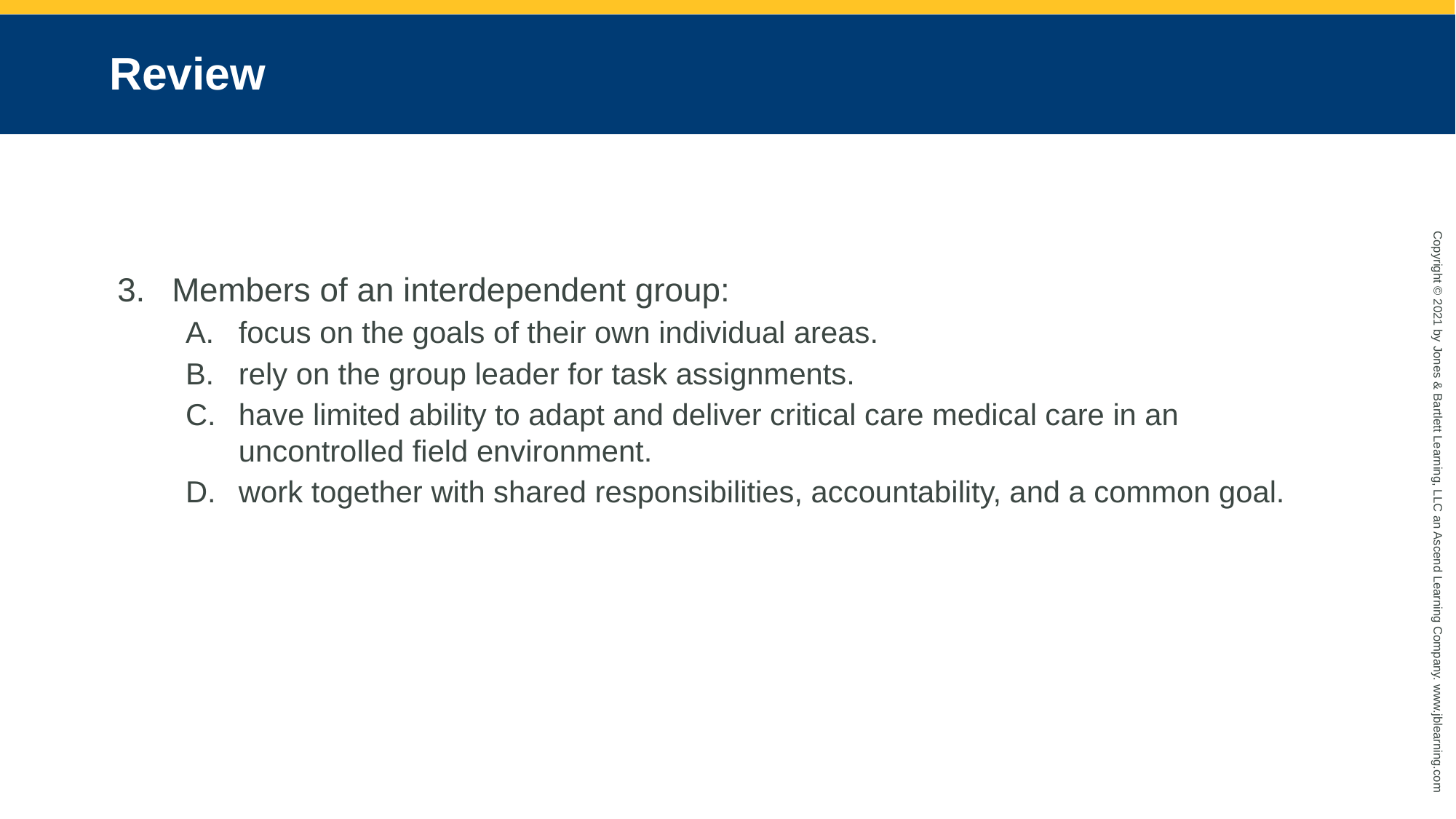

# Review
Members of an interdependent group:
focus on the goals of their own individual areas.
rely on the group leader for task assignments.
have limited ability to adapt and deliver critical care medical care in an uncontrolled field environment.
work together with shared responsibilities, accountability, and a common goal.